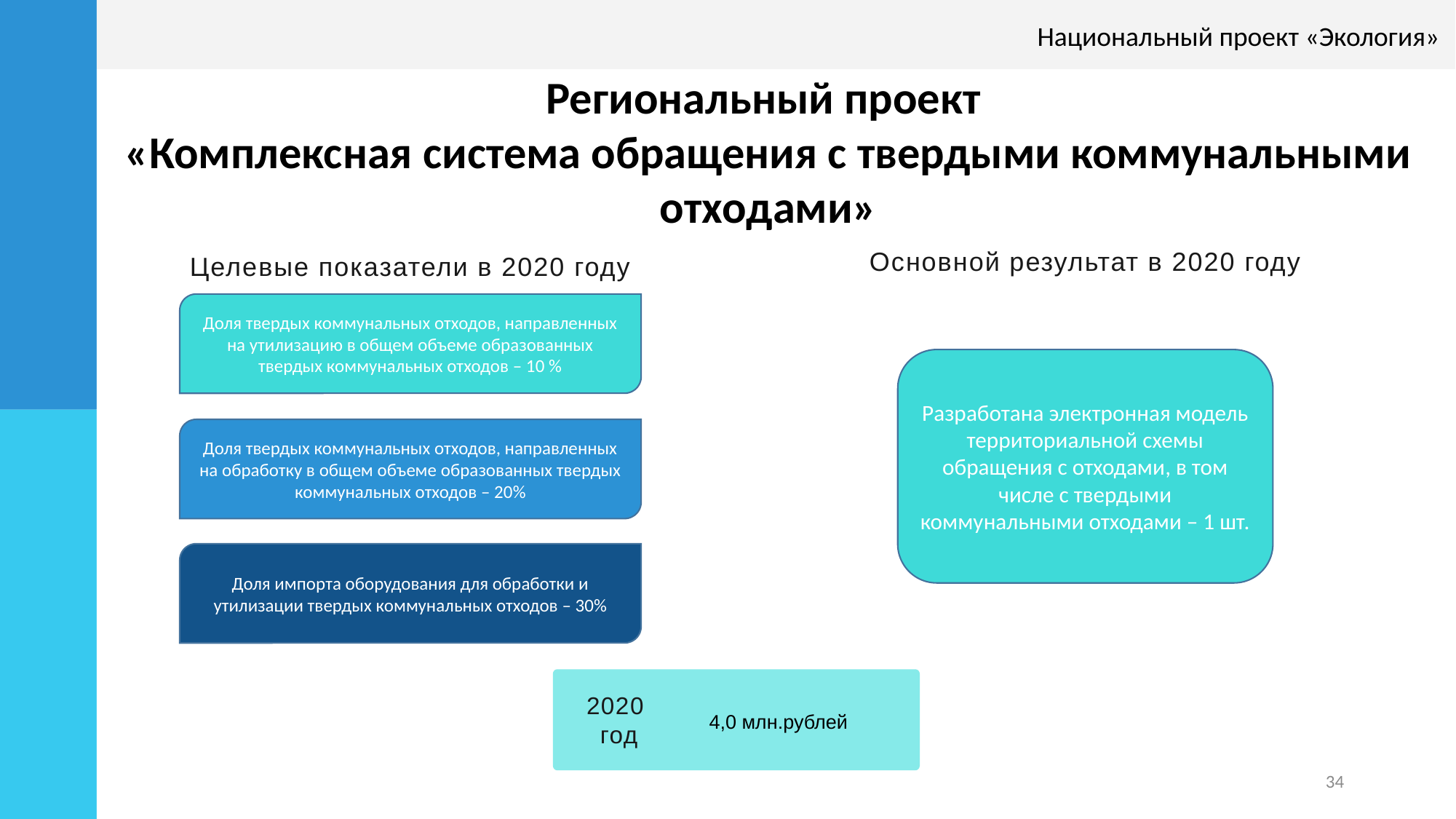

Национальный проект «Экология»
Региональный проект
«Комплексная система обращения с твердыми коммунальными отходами»
Основной результат в 2020 году
Целевые показатели в 2020 году
Доля твердых коммунальных отходов, направленных на утилизацию в общем объеме образованных твердых коммунальных отходов – 10 %
Доля твердых коммунальных отходов, направленных на обработку в общем объеме образованных твердых коммунальных отходов – 20%
Доля импорта оборудования для обработки и утилизации твердых коммунальных отходов – 30%
1 образовательное учреждений в сфере культуры будет оснащено музыкальными инструментами, оборудованием и учебными материалами
Разработана электронная модель территориальной схемы обращения с отходами, в том числе с твердыми коммунальными отходами – 1 шт.

2020
год
4,0 млн.рублей
34